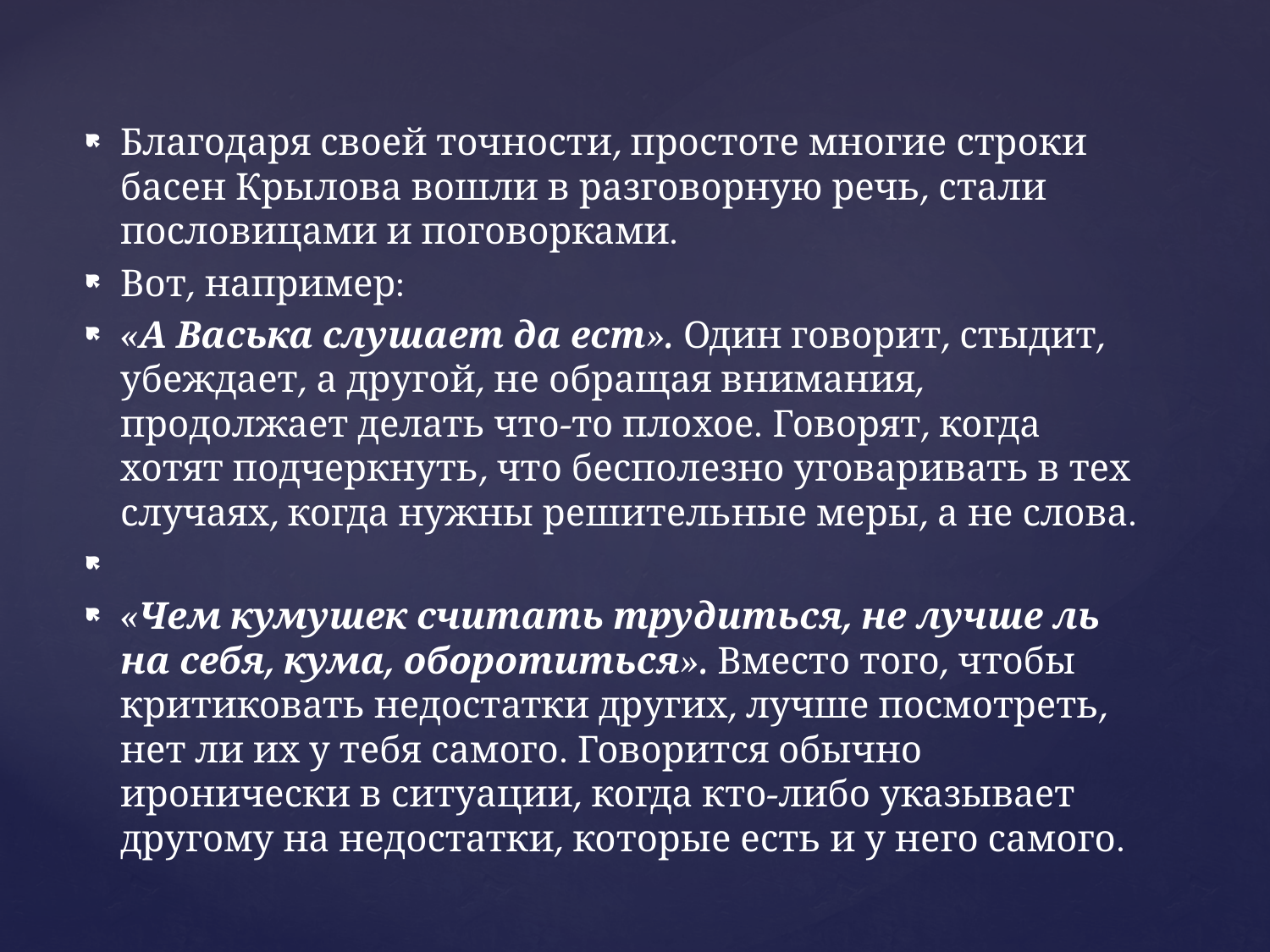

Благодаря своей точности, простоте многие строки басен Крылова вошли в разговорную речь, стали пословицами и поговорками.
Вот, например:
«А Васька слушает да ест». Один говорит, стыдит, убеждает, а другой, не обращая внимания, продолжает делать что-то плохое. Говорят, когда хотят подчеркнуть, что бесполезно уговаривать в тех случаях, когда нужны решительные меры, а не слова.

«Чем кумушек считать трудиться, не лучше ль на себя, кума, оборотиться». Вместо того, чтобы критиковать недостатки других, лучше посмотреть, нет ли их у тебя самого. Говорится обычно иронически в ситуации, когда кто-либо указывает другому на недостатки, которые есть и у него самого.